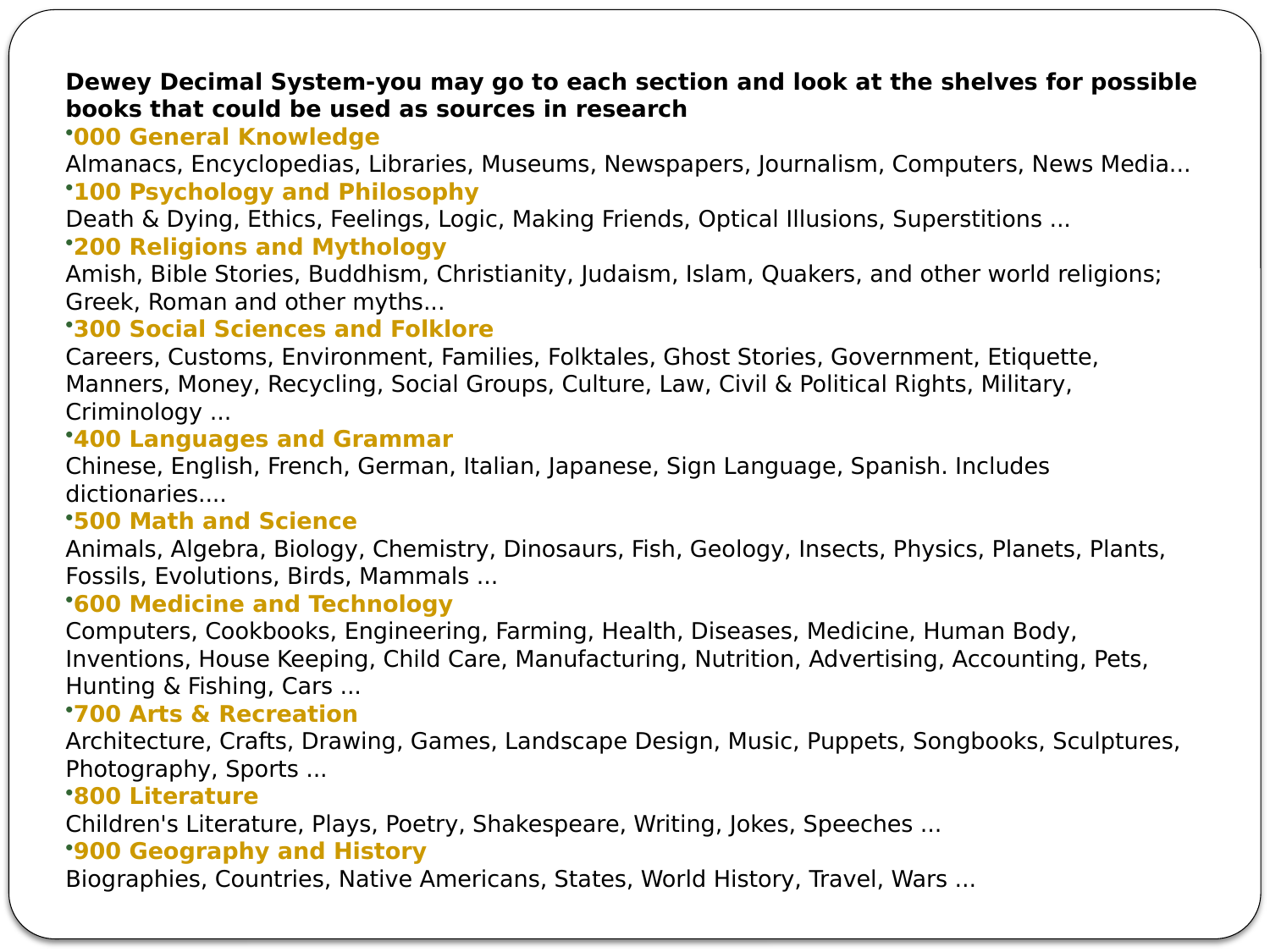

Dewey Decimal System-you may go to each section and look at the shelves for possible books that could be used as sources in research
000 General Knowledge
Almanacs, Encyclopedias, Libraries, Museums, Newspapers, Journalism, Computers, News Media...
100 Psychology and Philosophy
Death & Dying, Ethics, Feelings, Logic, Making Friends, Optical Illusions, Superstitions ...
200 Religions and Mythology
Amish, Bible Stories, Buddhism, Christianity, Judaism, Islam, Quakers, and other world religions; Greek, Roman and other myths...
300 Social Sciences and Folklore
Careers, Customs, Environment, Families, Folktales, Ghost Stories, Government, Etiquette, Manners, Money, Recycling, Social Groups, Culture, Law, Civil & Political Rights, Military, Criminology ...
400 Languages and Grammar
Chinese, English, French, German, Italian, Japanese, Sign Language, Spanish. Includes dictionaries....
500 Math and Science
Animals, Algebra, Biology, Chemistry, Dinosaurs, Fish, Geology, Insects, Physics, Planets, Plants, Fossils, Evolutions, Birds, Mammals ...
600 Medicine and Technology
Computers, Cookbooks, Engineering, Farming, Health, Diseases, Medicine, Human Body, Inventions, House Keeping, Child Care, Manufacturing, Nutrition, Advertising, Accounting, Pets, Hunting & Fishing, Cars ...
700 Arts & Recreation
Architecture, Crafts, Drawing, Games, Landscape Design, Music, Puppets, Songbooks, Sculptures, Photography, Sports ...
800 Literature
Children's Literature, Plays, Poetry, Shakespeare, Writing, Jokes, Speeches ...
900 Geography and History
Biographies, Countries, Native Americans, States, World History, Travel, Wars ...